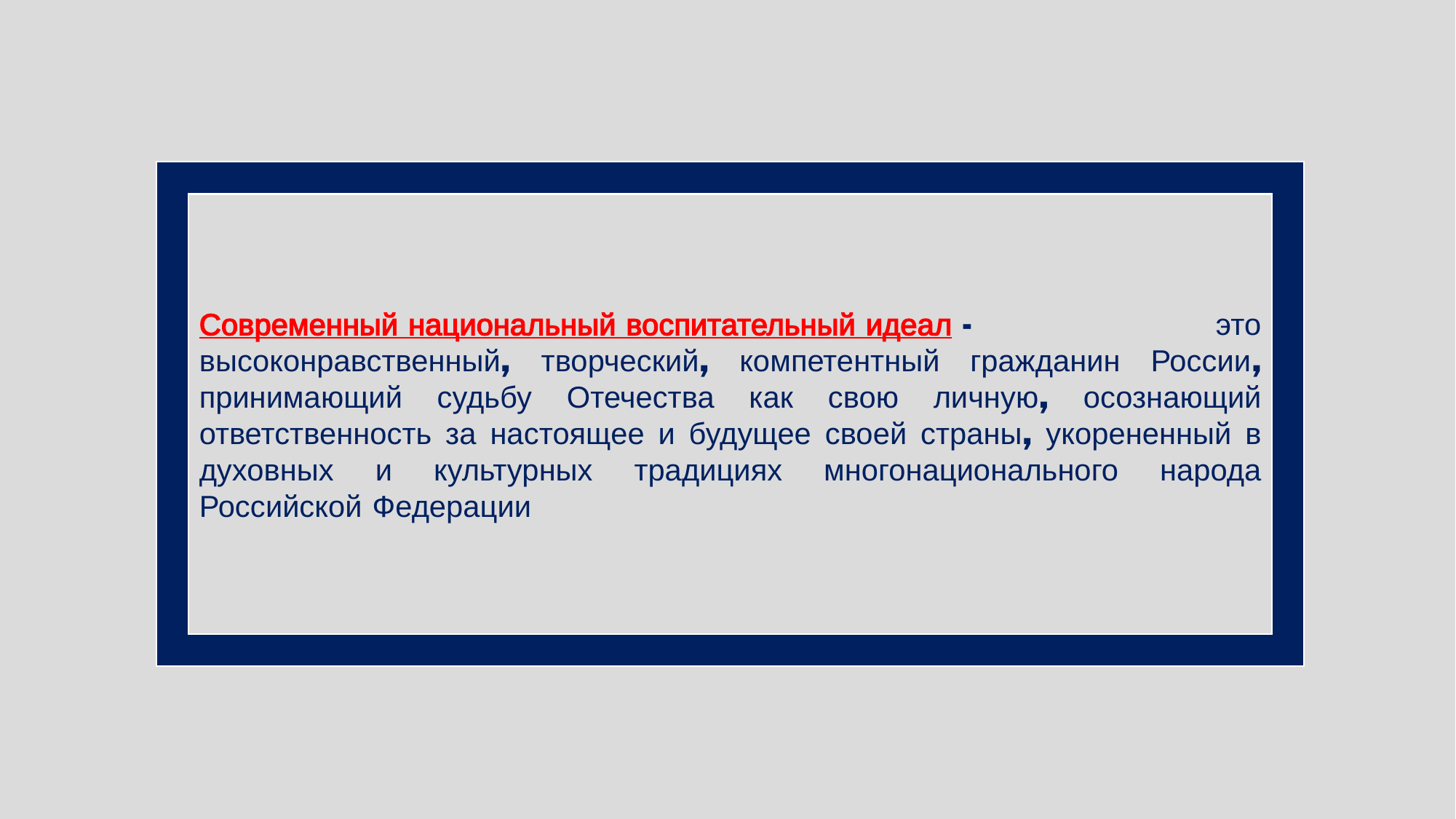

Современный национальный воспитательный идеал - это высоконравственный, творческий, компетентный гражданин России, принимающий судьбу Отечества как свою личную, осознающий ответственность за настоящее и будущее своей страны, укорененный в духовных и культурных традициях многонационального народа Российской Федерации